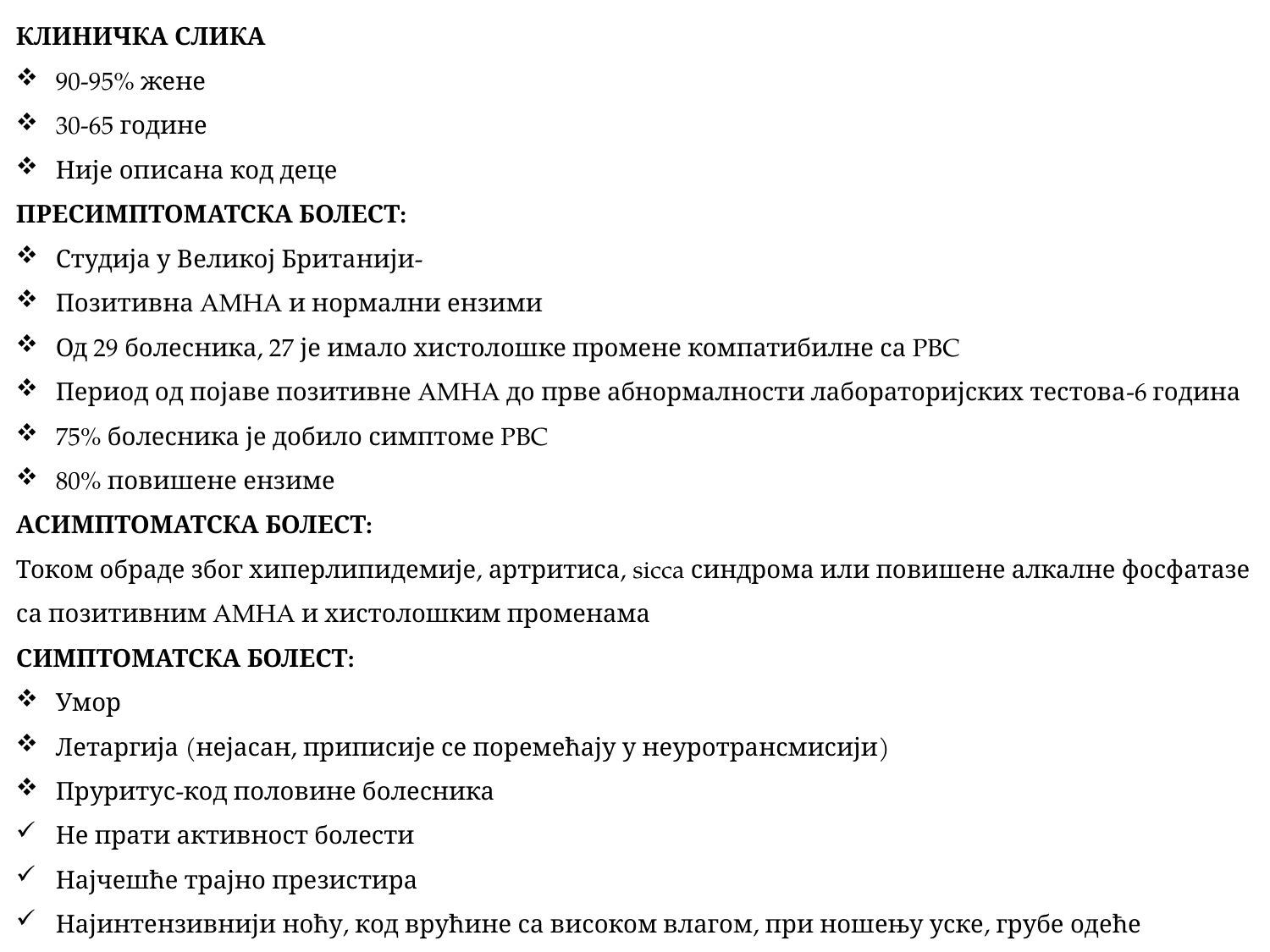

КЛИНИЧКА СЛИКА
90-95% жене
30-65 године
Није описана код деце
ПРЕСИМПТОМАТСКА БОЛЕСТ:
Студија у Великој Британији-
Позитивна AMHA и нормални ензими
Од 29 болесника, 27 је имало хистолошке промене компатибилне са PBC
Период од појаве позитивне AMHA до прве абнормалности лабораторијских тестова-6 година
75% болесника је добило симптоме PBC
80% повишене ензиме
АСИМПТОМАТСКА БОЛЕСТ:
Током обраде због хиперлипидемије, артритиса, sicca синдрома или повишене алкалне фосфатазе са позитивним AMHA и хистолошким променама
СИМПТОМАТСКА БОЛЕСТ:
Умор
Летаргија (нејасан, приписије се поремећају у неуротрансмисији)
Пруритус-код половине болесника
Не прати активност болести
Најчешће трајно презистира
Најинтензивнији ноћу, код врућине са високом влагом, при ношењу уске, грубе одеће